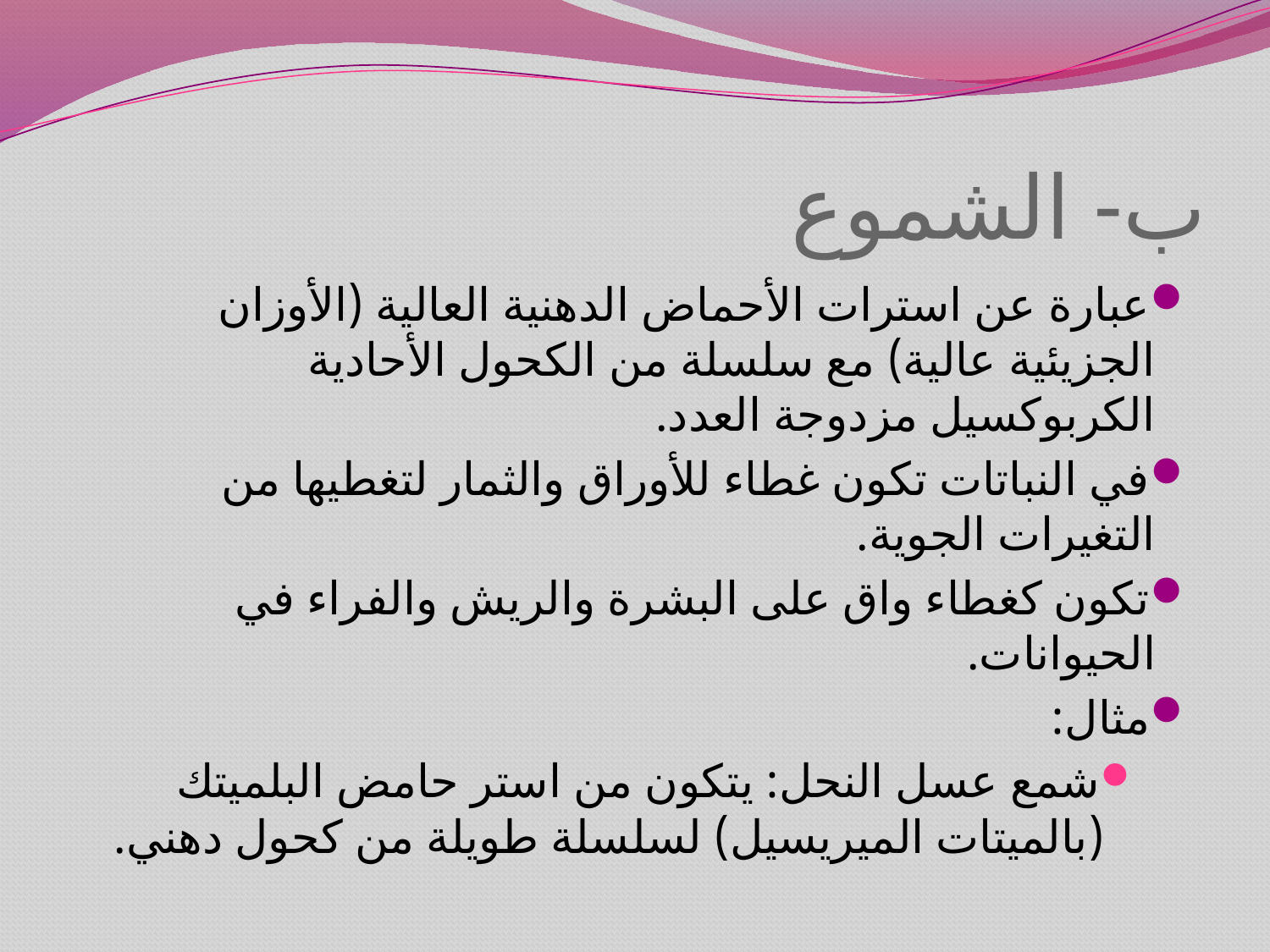

# ب- الشموع
عبارة عن استرات الأحماض الدهنية العالية (الأوزان الجزيئية عالية) مع سلسلة من الكحول الأحادية الكربوكسيل مزدوجة العدد.
في النباتات تكون غطاء للأوراق والثمار لتغطيها من التغيرات الجوية.
تكون كغطاء واق على البشرة والريش والفراء في الحيوانات.
مثال:
شمع عسل النحل: يتكون من استر حامض البلميتك (بالميتات الميريسيل) لسلسلة طويلة من كحول دهني.